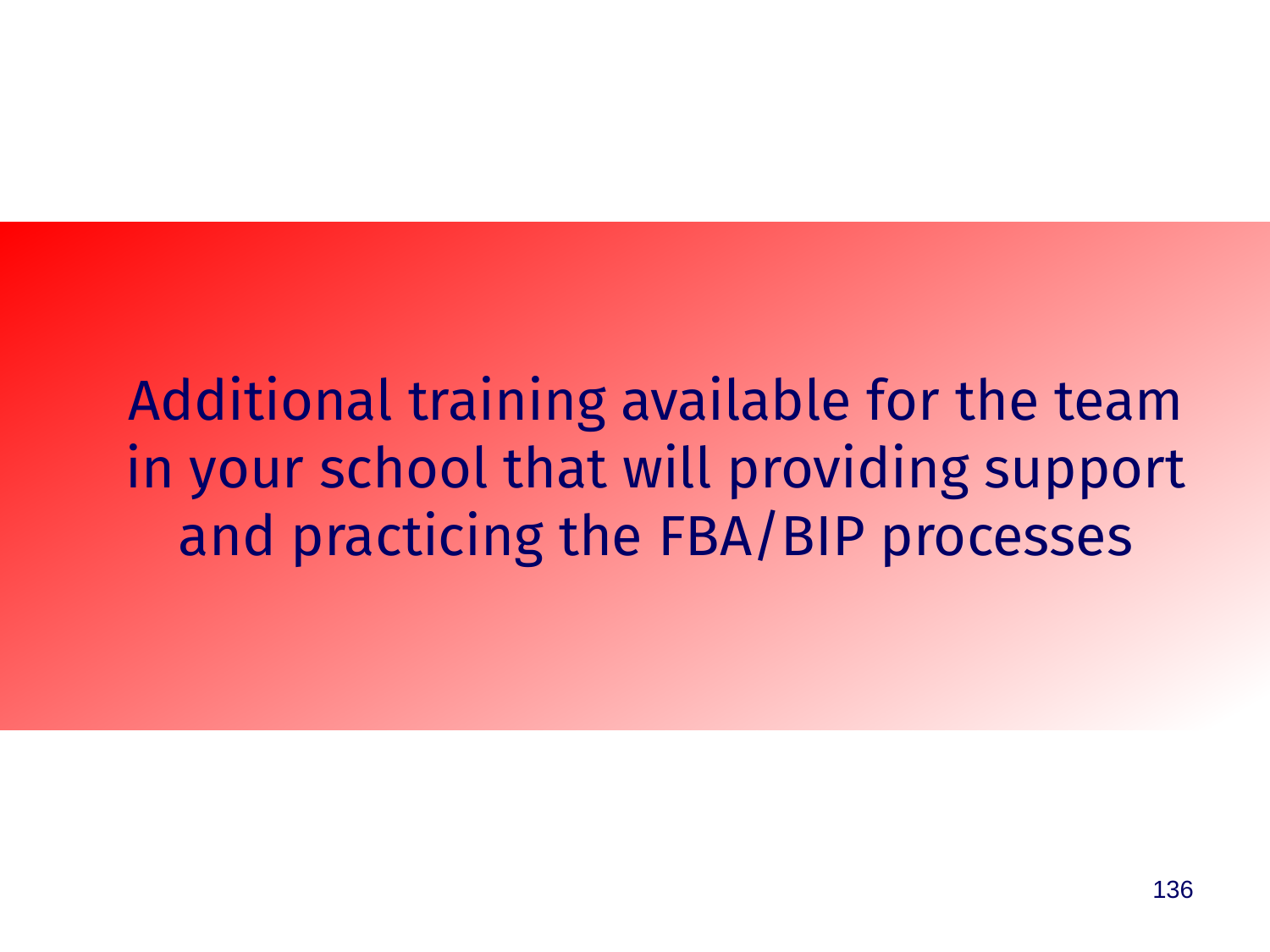

# Additional training available for the team in your school that will providing support and practicing the FBA/BIP processes
136